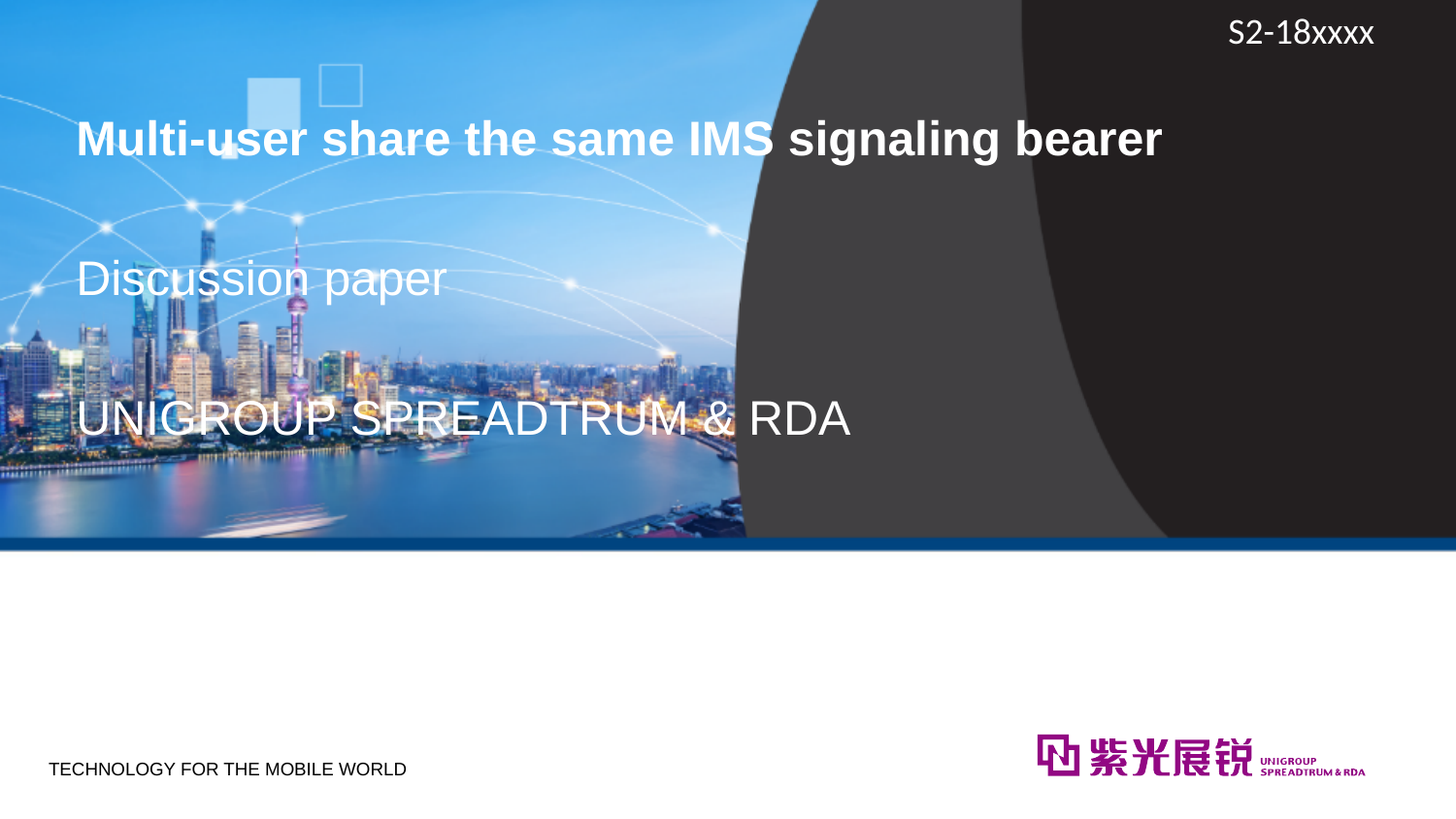

S2-18xxxx
Multi-user share the same IMS signaling bearer

Discussion paper

UNIGROUP SPREADTRUM & RDA